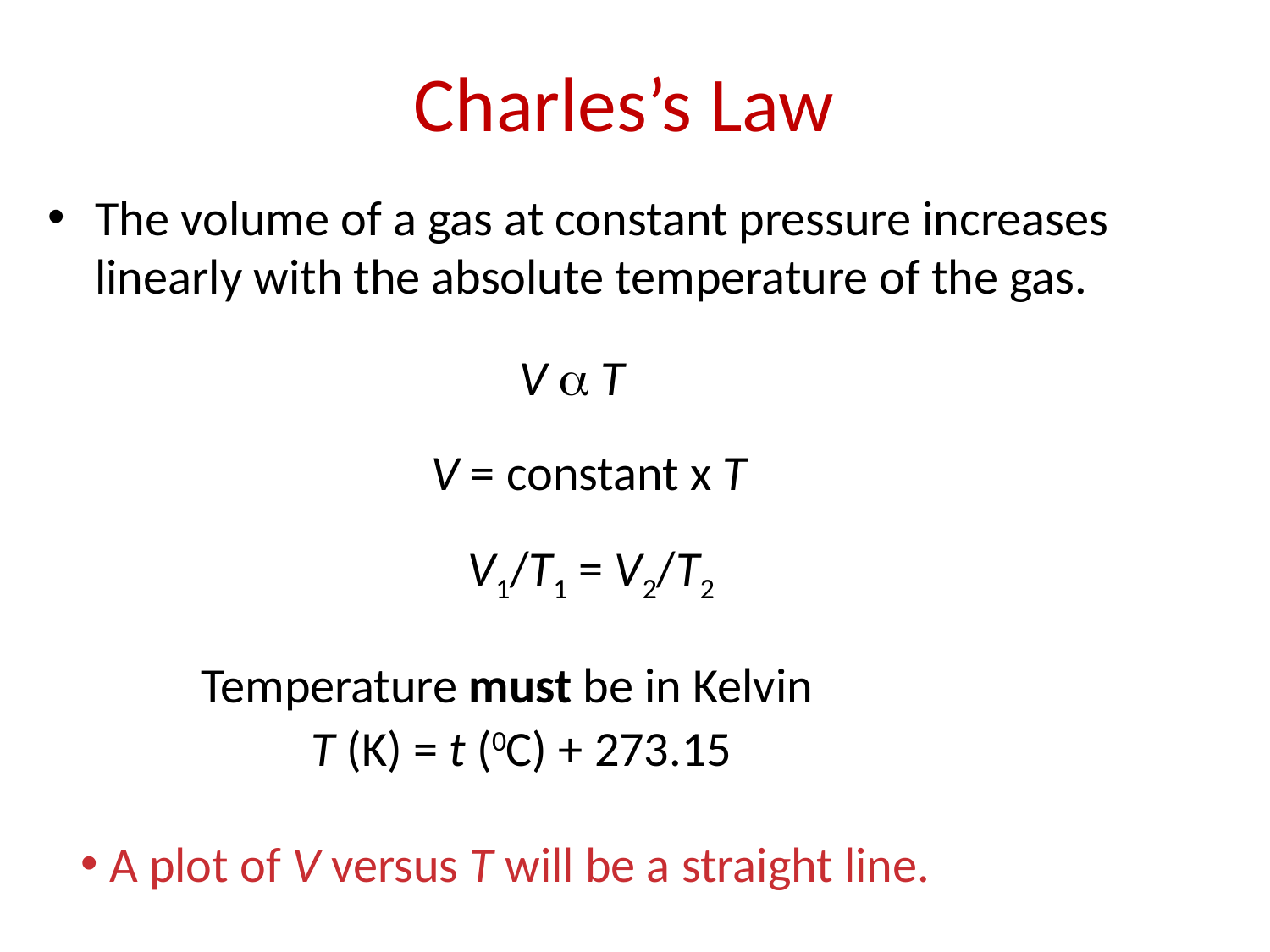

# Charles’s Law
The volume of a gas at constant pressure increases linearly with the absolute temperature of the gas.
V α T
V = constant x T
V1/T1 = V2/T2
Temperature must be in Kelvin
T (K) = t (0C) + 273.15
 A plot of V versus T will be a straight line.